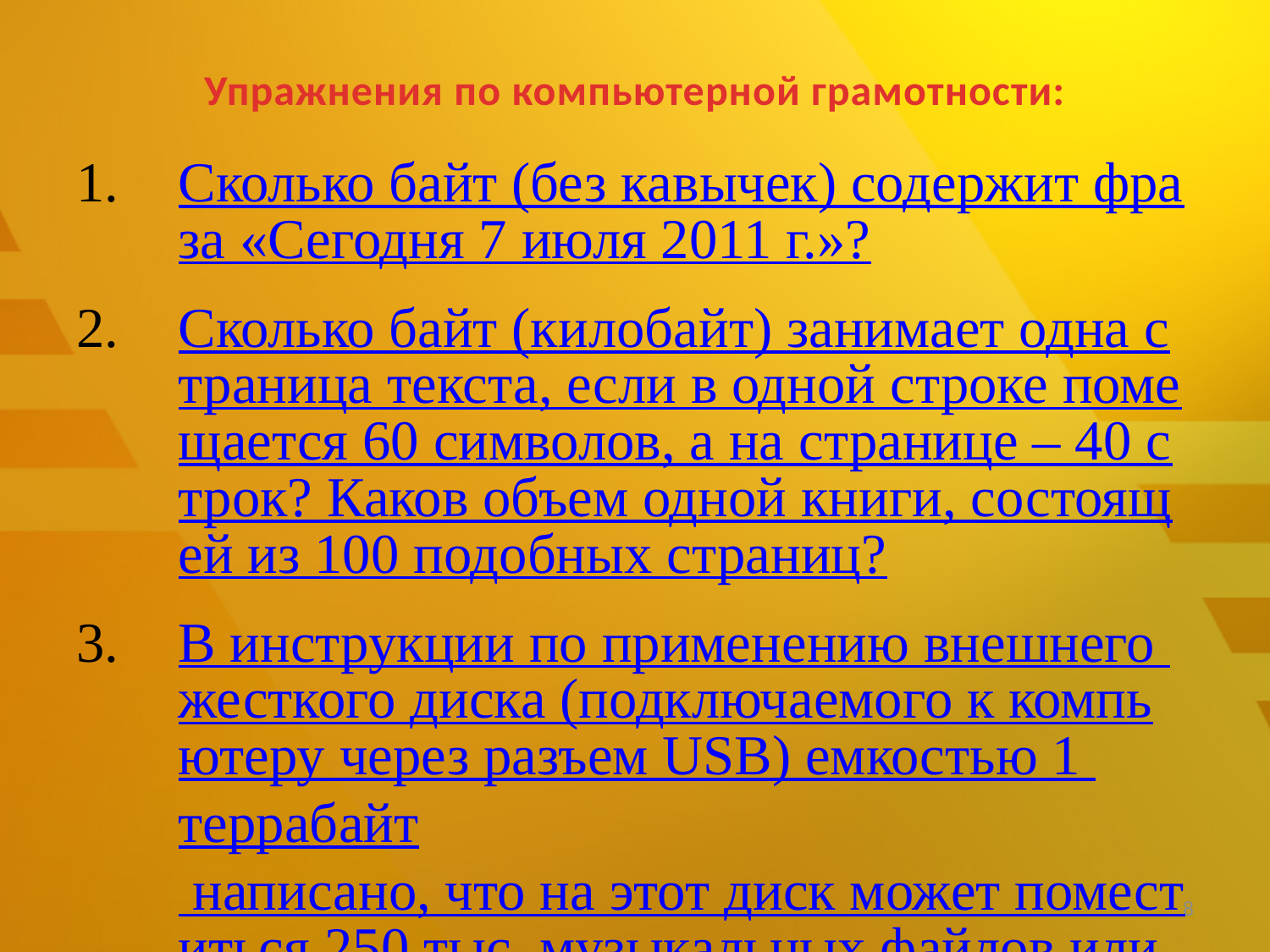

# Упражнения по компьютерной грамотности:
Сколько байт (без кавычек) содержит фраза «Сегодня 7 июля 2011 г.»?
Сколько байт (килобайт) занимает одна страница текста, если в одной строке помещается 60 символов, а на странице – 40 строк? Каков объем одной книги, состоящей из 100 подобных страниц?
В инструкции по применению внешнего жесткого диска (подключаемого к компьютеру через разъем USB) емкостью 1 террабайт написано, что на этот диск может поместиться 250 тыс. музыкальных файлов или 285 тыс. фотографий. Каковы по мнению производителей этого устройства размер одного музыкального файла и размер одной фотографии?
Сколько подобных музыкальных файлов может поместиться на одном CD-диске размером 700 мегабайт?
Сколько подобных фотографий может поместиться на флешке размером 4 гигабайта?

8